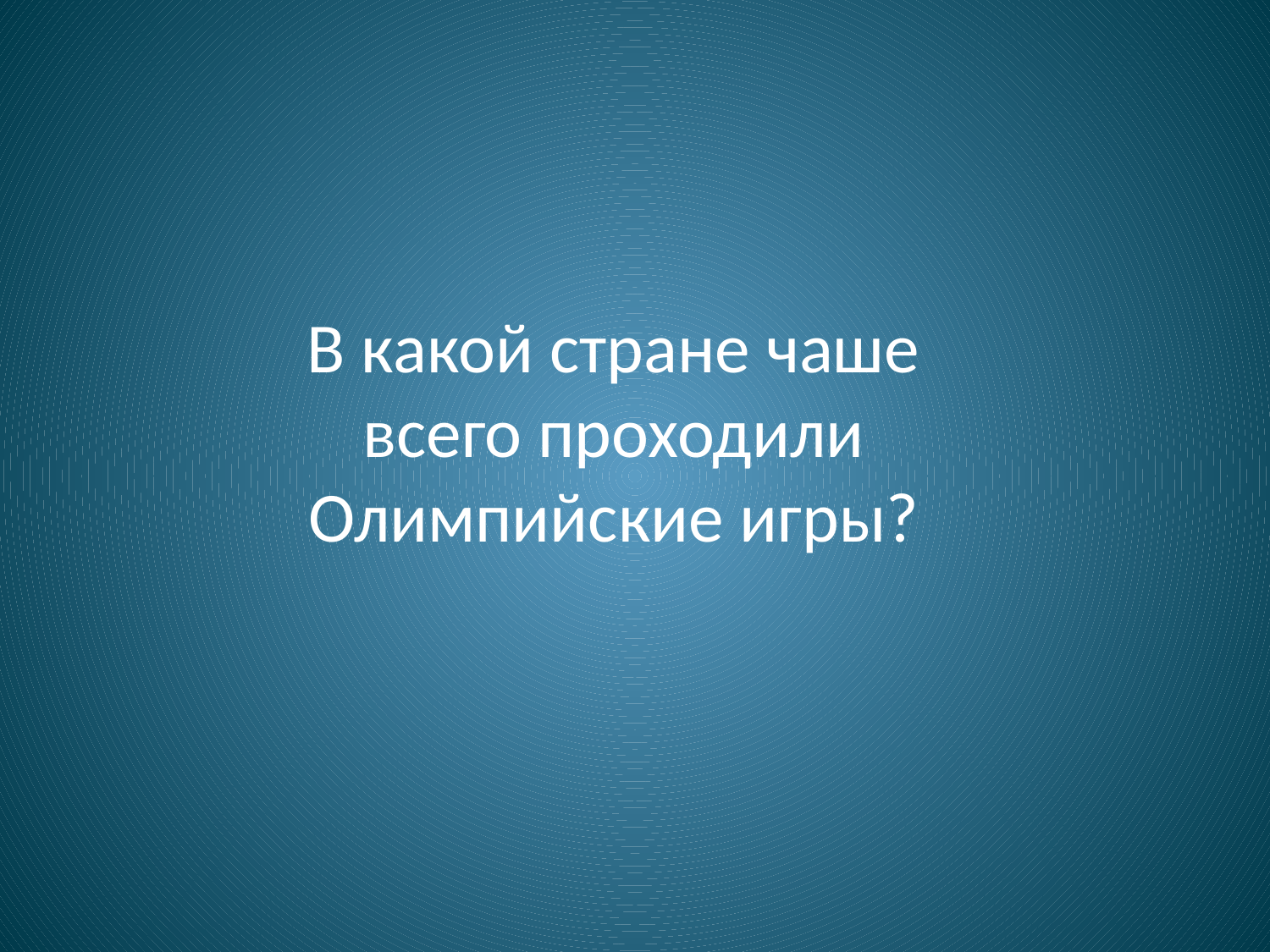

В какой стране чаше всего проходили Олимпийские игры?